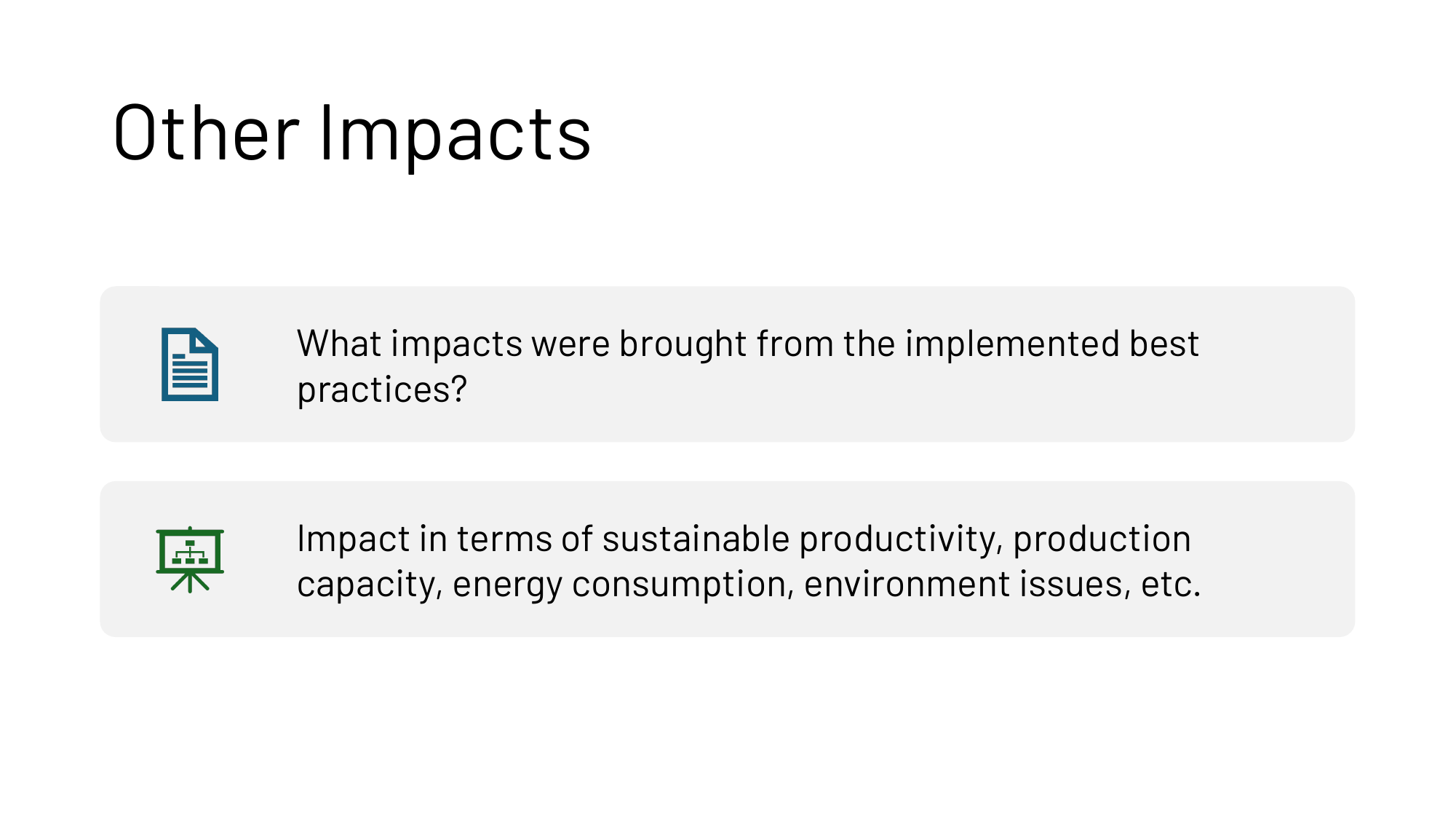

# Other Impacts
What impacts were brought from the implemented best practices?
Impact in terms of sustainable productivity, production capacity, energy consumption, environment issues, etc.